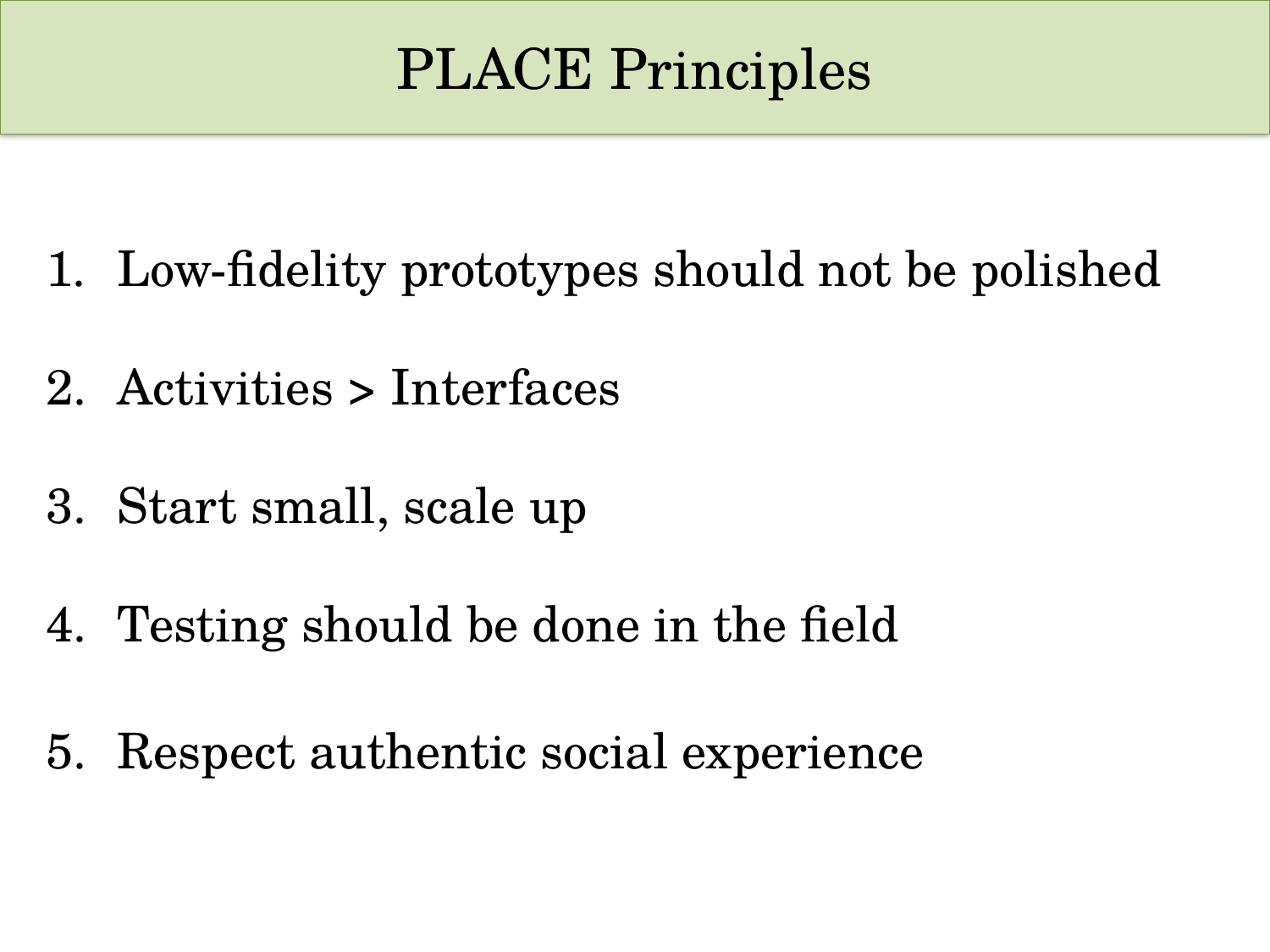

PLACE Principles
Low-fidelity prototypes should not be polished

Activities > Interfaces

Start small, scale up

Testing should be done in the field

Respect authentic social experience